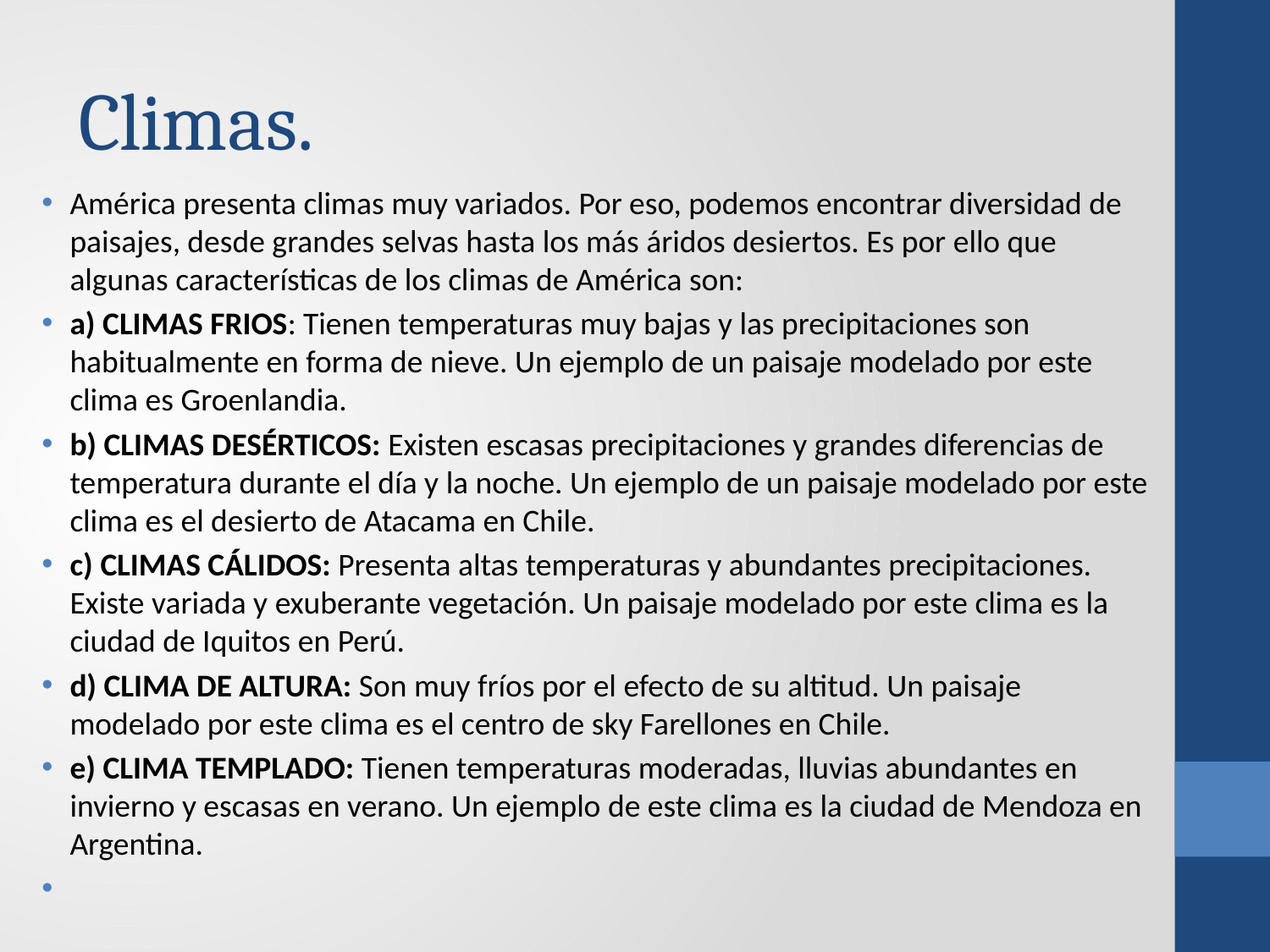

# Climas.
América presenta climas muy variados. Por eso, podemos encontrar diversidad de paisajes, desde grandes selvas hasta los más áridos desiertos. Es por ello que algunas características de los climas de América son:
a) CLIMAS FRIOS: Tienen temperaturas muy bajas y las precipitaciones son habitualmente en forma de nieve. Un ejemplo de un paisaje modelado por este clima es Groenlandia.
b) CLIMAS DESÉRTICOS: Existen escasas precipitaciones y grandes diferencias de temperatura durante el día y la noche. Un ejemplo de un paisaje modelado por este clima es el desierto de Atacama en Chile.
c) CLIMAS CÁLIDOS: Presenta altas temperaturas y abundantes precipitaciones. Existe variada y exuberante vegetación. Un paisaje modelado por este clima es la ciudad de Iquitos en Perú.
d) CLIMA DE ALTURA: Son muy fríos por el efecto de su altitud. Un paisaje modelado por este clima es el centro de sky Farellones en Chile.
e) CLIMA TEMPLADO: Tienen temperaturas moderadas, lluvias abundantes en invierno y escasas en verano. Un ejemplo de este clima es la ciudad de Mendoza en Argentina.